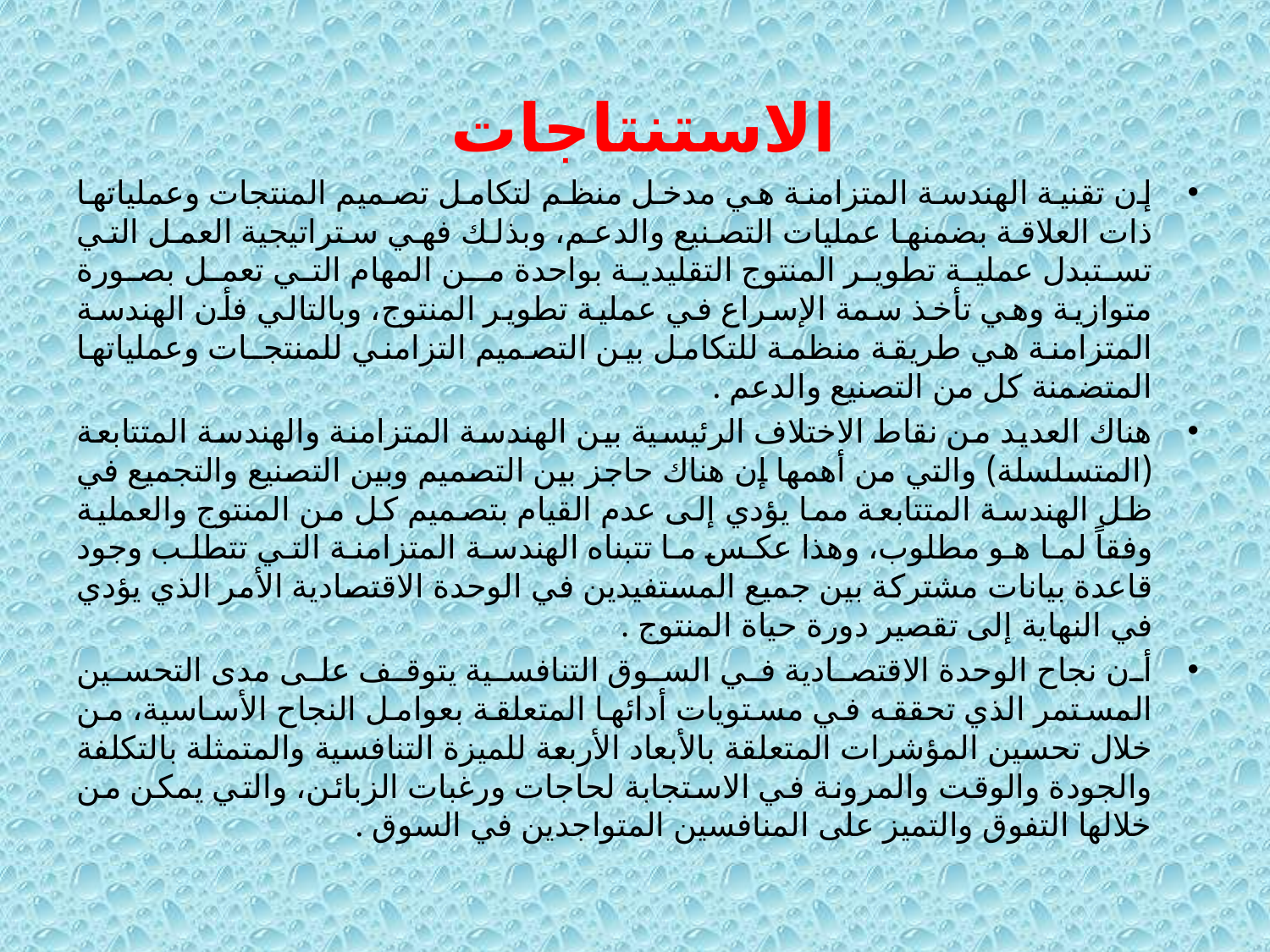

الاستنتاجات
إن تقنية الهندسة المتزامنة هي مدخل منظم لتكامل تصميم المنتجات وعملياتها ذات العلاقة بضمنها عمليات التصنيع والدعم، وبذلك فهي ستراتيجية العمل التي تستبدل عملية تطوير المنتوج التقليدية بواحدة مـن المهام التي تعمل بصورة متوازية وهي تأخذ سمة الإسراع في عملية تطوير المنتوج، وبالتالي فأن الهندسة المتزامنة هي طريقة منظمة للتكامل بين التصميم التزامني للمنتجـات وعملياتها المتضمنة كل من التصنيع والدعم .
هناك العديد من نقاط الاختلاف الرئيسية بين الهندسة المتزامنة والهندسة المتتابعة (المتسلسلة) والتي من أهمها إن هناك حاجز بين التصميم وبين التصنيع والتجميع في ظل الهندسة المتتابعة مما يؤدي إلى عدم القيام بتصميم كل من المنتوج والعملية وفقاً لما هو مطلوب، وهذا عكس ما تتبناه الهندسة المتزامنة التي تتطلب وجود قاعدة بيانات مشتركة بين جميع المستفيدين في الوحدة الاقتصادية الأمر الذي يؤدي في النهاية إلى تقصير دورة حياة المنتوج .
أن نجاح الوحدة الاقتصادية في السوق التنافسية يتوقف على مدى التحسين المستمر الذي تحققه في مستويات أدائها المتعلقة بعوامل النجاح الأساسية، من خلال تحسين المؤشرات المتعلقة بالأبعاد الأربعة للميزة التنافسية والمتمثلة بالتكلفة والجودة والوقت والمرونة في الاستجابة لحاجات ورغبات الزبائن، والتي يمكن من خلالها التفوق والتميز على المنافسين المتواجدين في السوق .